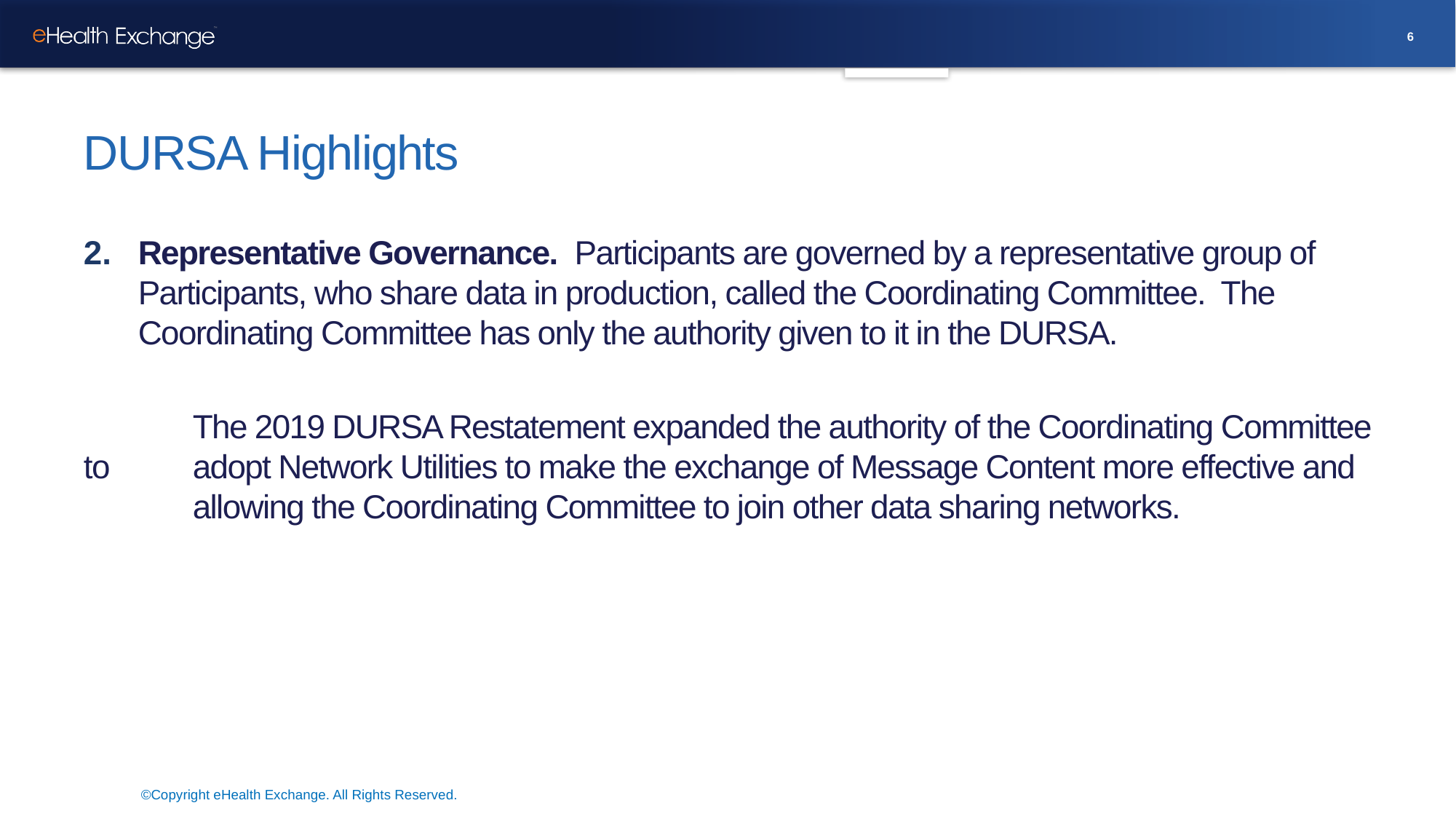

6
# DURSA Highlights
Representative Governance.  Participants are governed by a representative group of Participants, who share data in production, called the Coordinating Committee.  The Coordinating Committee has only the authority given to it in the DURSA.

	The 2019 DURSA Restatement expanded the authority of the Coordinating Committee to 	adopt Network Utilities to make the exchange of Message Content more effective and 	allowing the Coordinating Committee to join other data sharing networks.

©Copyright eHealth Exchange. All Rights Reserved.